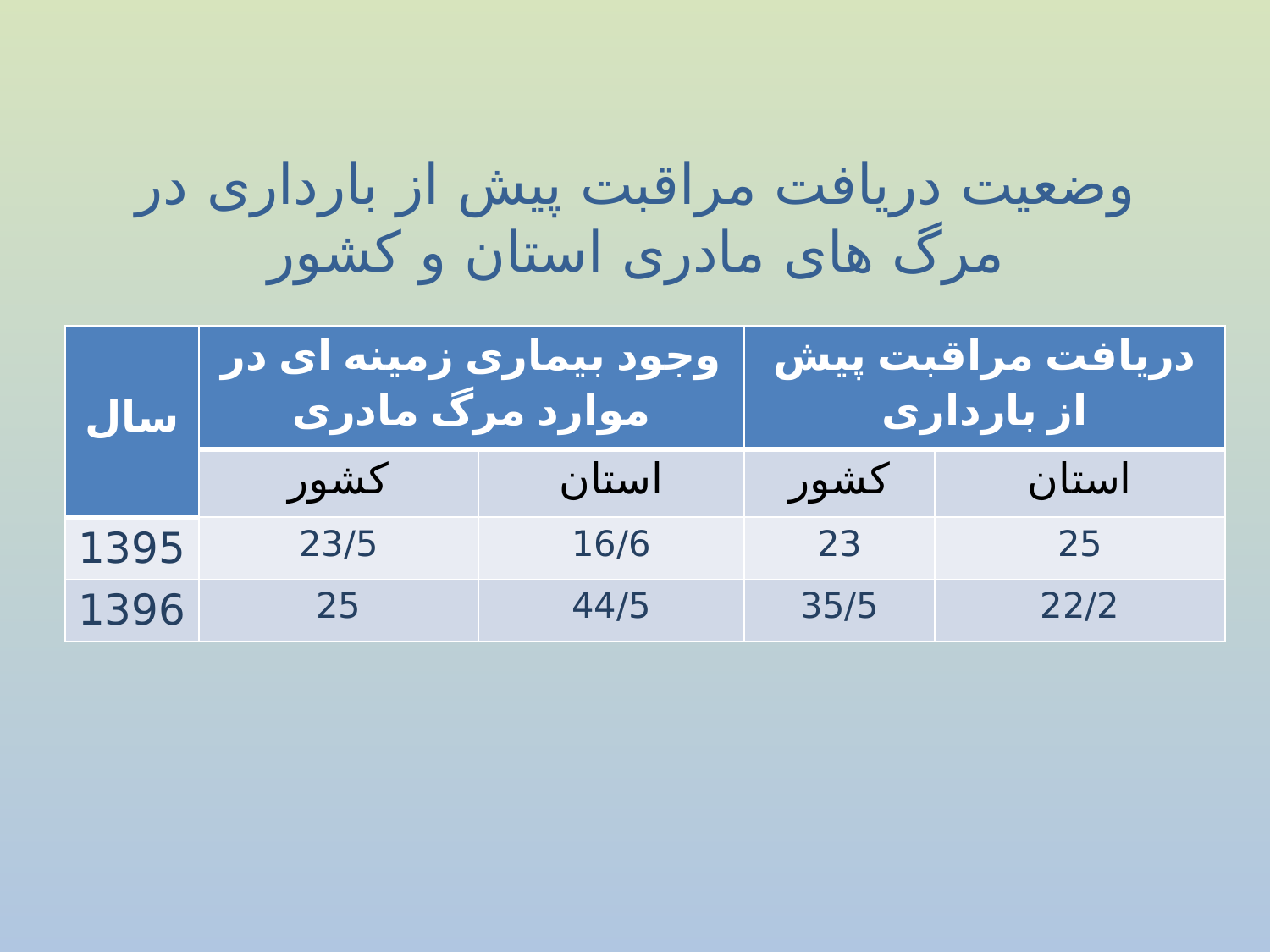

# وضعیت دریافت مراقبت پیش از بارداری در مرگ های مادری استان و کشور
| سال | وجود بیماری زمینه ای در موارد مرگ مادری |  | دریافت مراقبت پیش از بارداری |  |
| --- | --- | --- | --- | --- |
|  | کشور | استان | کشور | استان |
| 1395 | 23/5 | 16/6 | 23 | 25 |
| 1396 | 25 | 44/5 | 35/5 | 22/2 |